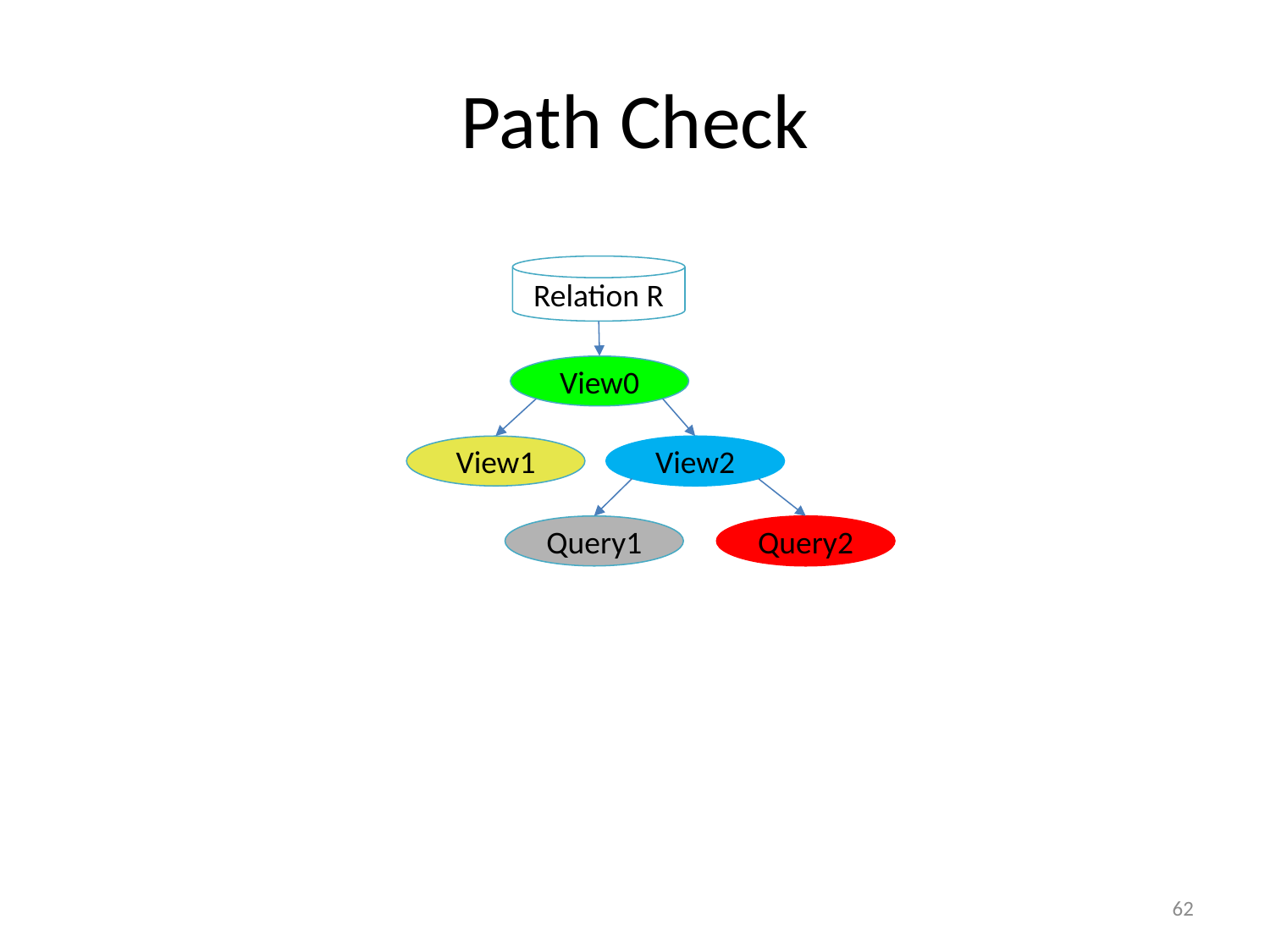

# Path Check
Relation R

View0

View1
View2

Query1
Query2
62